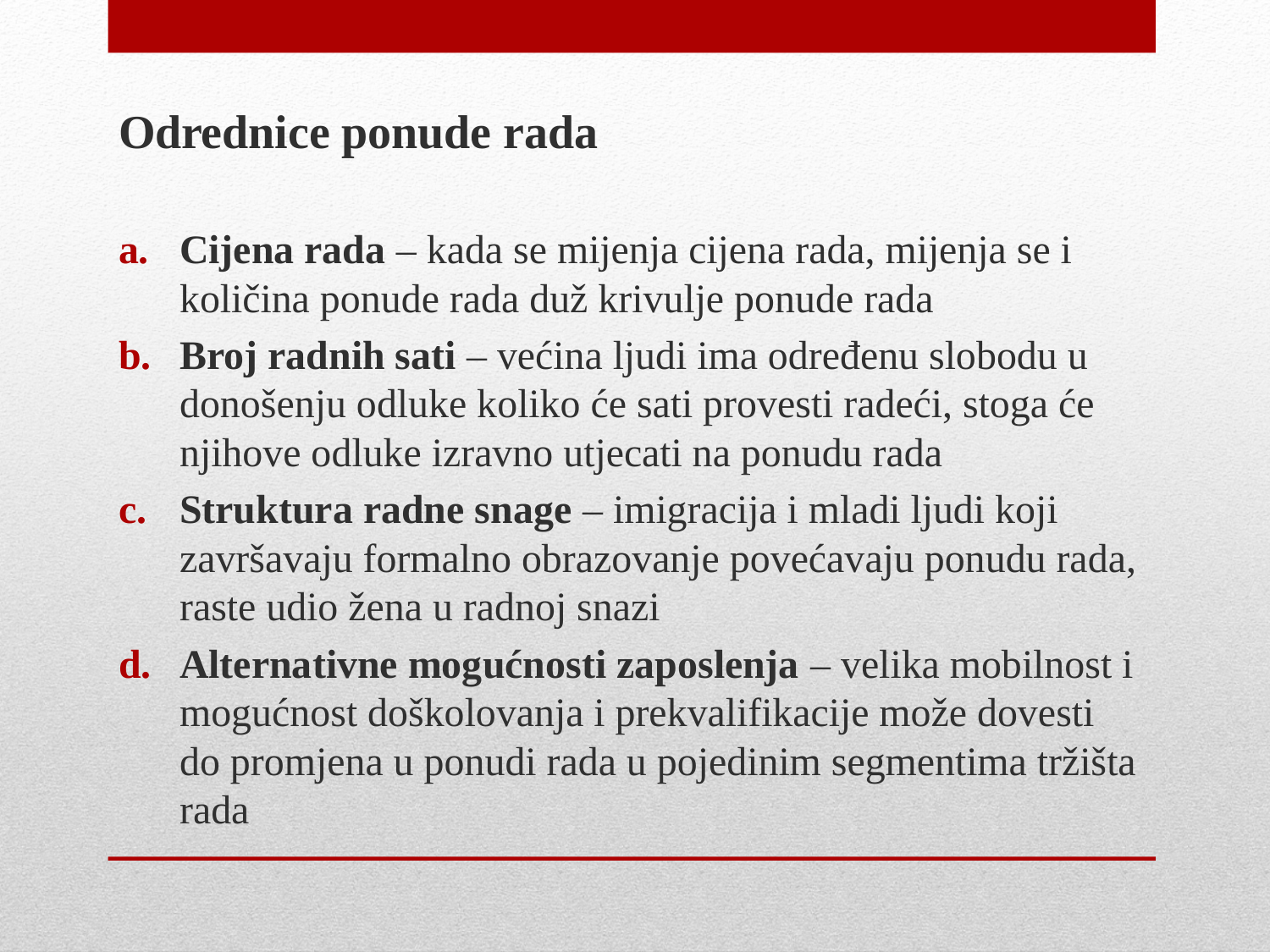

Odrednice ponude rada

Cijena rada – kada se mijenja cijena rada, mijenja se i količina ponude rada duž krivulje ponude rada
Broj radnih sati – većina ljudi ima određenu slobodu u donošenju odluke koliko će sati provesti radeći, stoga će njihove odluke izravno utjecati na ponudu rada
Struktura radne snage – imigracija i mladi ljudi koji završavaju formalno obrazovanje povećavaju ponudu rada, raste udio žena u radnoj snazi
Alternativne mogućnosti zaposlenja – velika mobilnost i mogućnost doškolovanja i prekvalifikacije može dovesti do promjena u ponudi rada u pojedinim segmentima tržišta rada